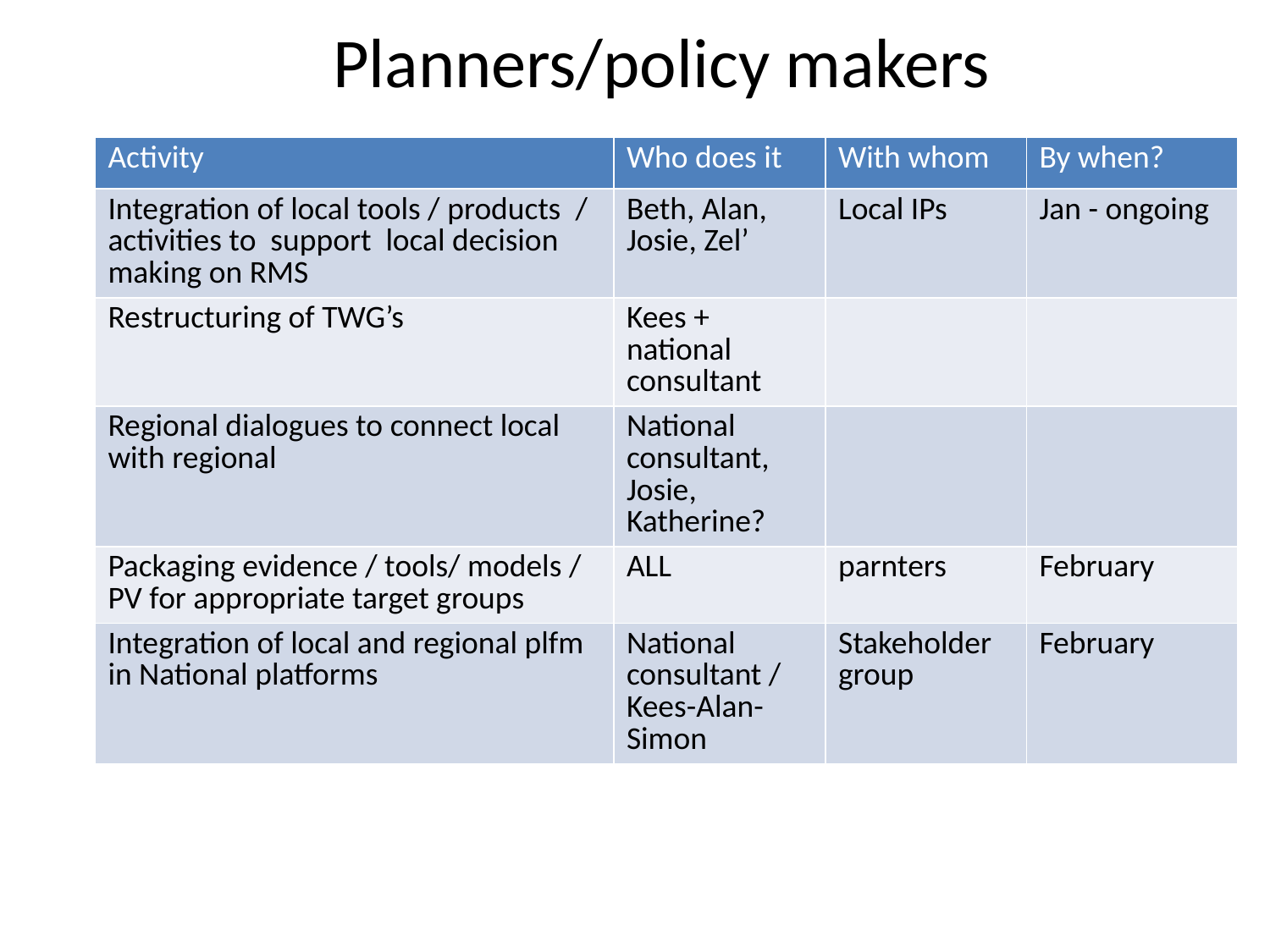

# Planners/policy makers
| Activity | Who does it | With whom | By when? |
| --- | --- | --- | --- |
| Integration of local tools / products / activities to support local decision making on RMS | Beth, Alan, Josie, Zel’ | Local IPs | Jan - ongoing |
| Restructuring of TWG’s | Kees + national consultant |  |  |
| Regional dialogues to connect local with regional | National consultant, Josie, Katherine? |  |  |
| Packaging evidence / tools/ models / PV for appropriate target groups | ALL | parnters | February |
| Integration of local and regional plfm in National platforms | National consultant / Kees-Alan-Simon | Stakeholder group | February |